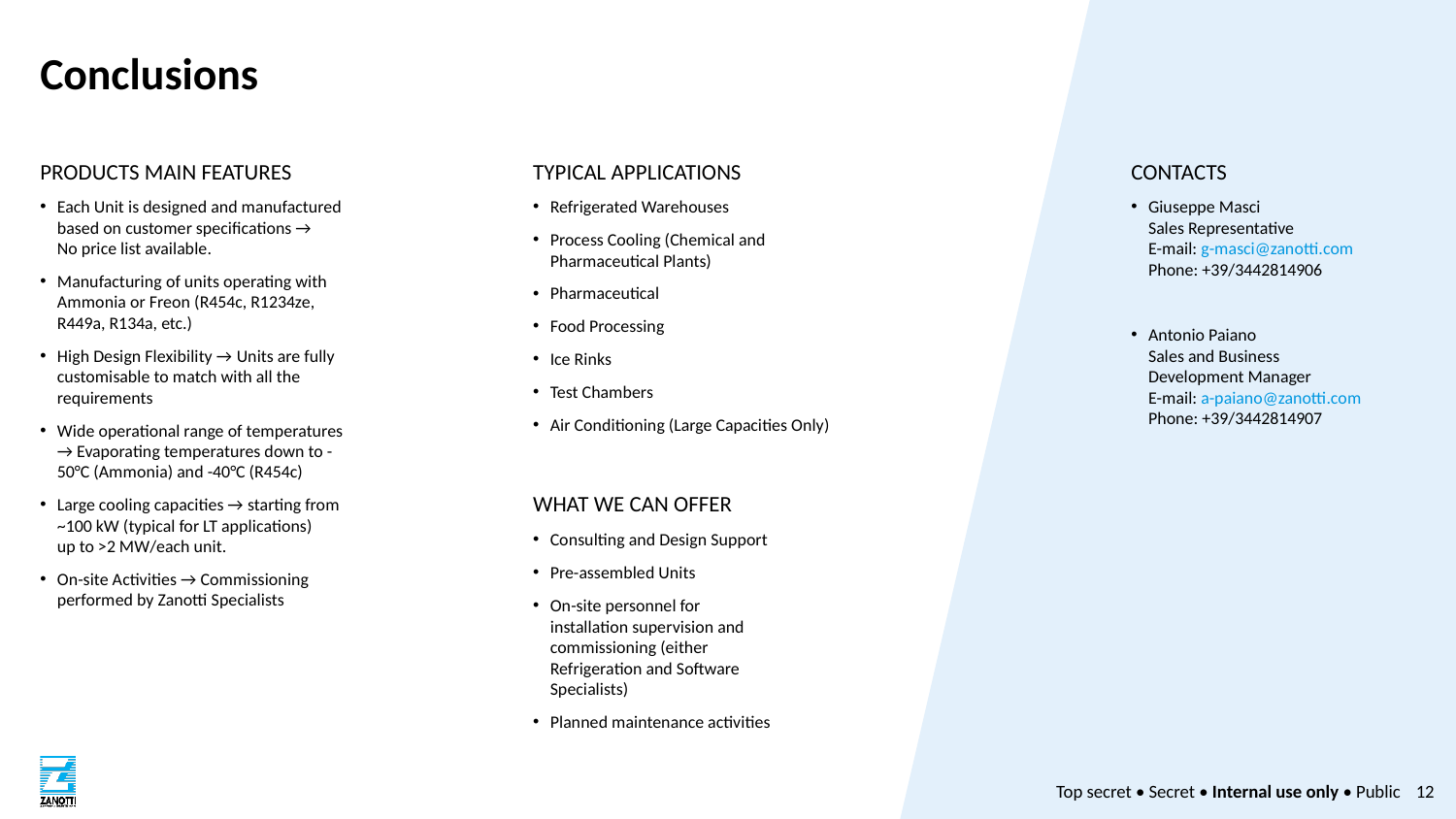

Conclusions
PRODUCTS MAIN FEATURES
Each Unit is designed and manufactured based on customer specifications →
No price list available.
Manufacturing of units operating with Ammonia or Freon (R454c, R1234ze, R449a, R134a, etc.)
High Design Flexibility → Units are fully customisable to match with all the requirements
Wide operational range of temperatures → Evaporating temperatures down to -50°C (Ammonia) and -40°C (R454c)
Large cooling capacities → starting from ~100 kW (typical for LT applications)
up to >2 MW/each unit.
On-site Activities → Commissioning performed by Zanotti Specialists
TYPICAL APPLICATIONS
Refrigerated Warehouses
Process Cooling (Chemical and
Pharmaceutical Plants)
Pharmaceutical
Food Processing
Ice Rinks
Test Chambers
Air Conditioning (Large Capacities Only)

CONTACTS
Giuseppe Masci
Sales Representative
E-mail: g-masci@zanotti.com
Phone: +39/3442814906

Antonio Paiano
Sales and Business Development Manager
E-mail: a-paiano@zanotti.com
Phone: +39/3442814907

WHAT WE CAN OFFER
Consulting and Design Support
Pre-assembled Units
On-site personnel for installation supervision and commissioning (either Refrigeration and Software Specialists)
Planned maintenance activities

12
Top secret • Secret • Internal use only • Public